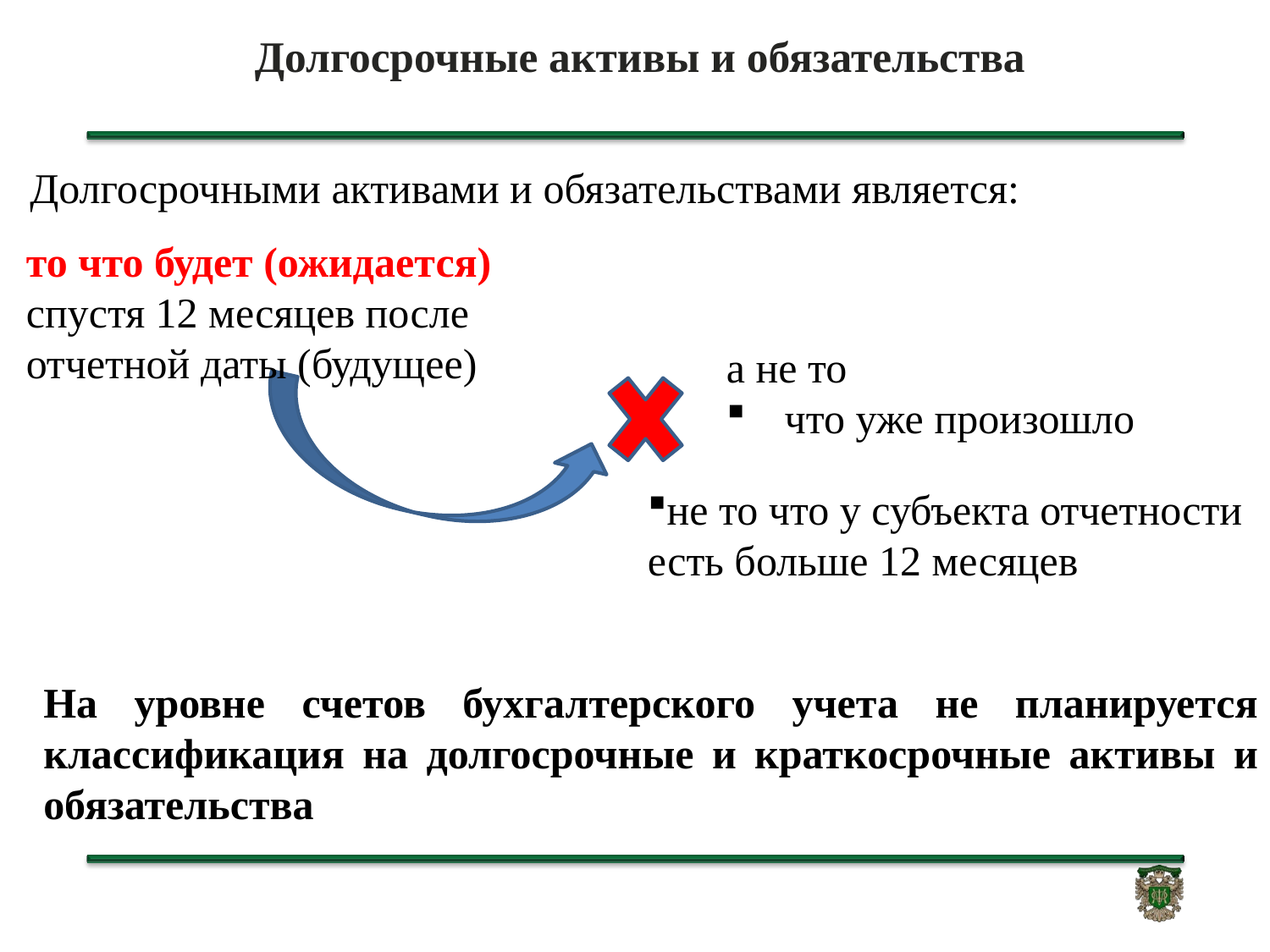

# Долгосрочные активы и обязательства
Долгосрочными активами и обязательствами является:

то что будет (ожидается) спустя 12 месяцев после отчетной даты (будущее)
а не то
 что уже произошло

не то что у субъекта отчетности есть больше 12 месяцев
На уровне счетов бухгалтерского учета не планируется классификация на долгосрочные и краткосрочные активы и обязательства